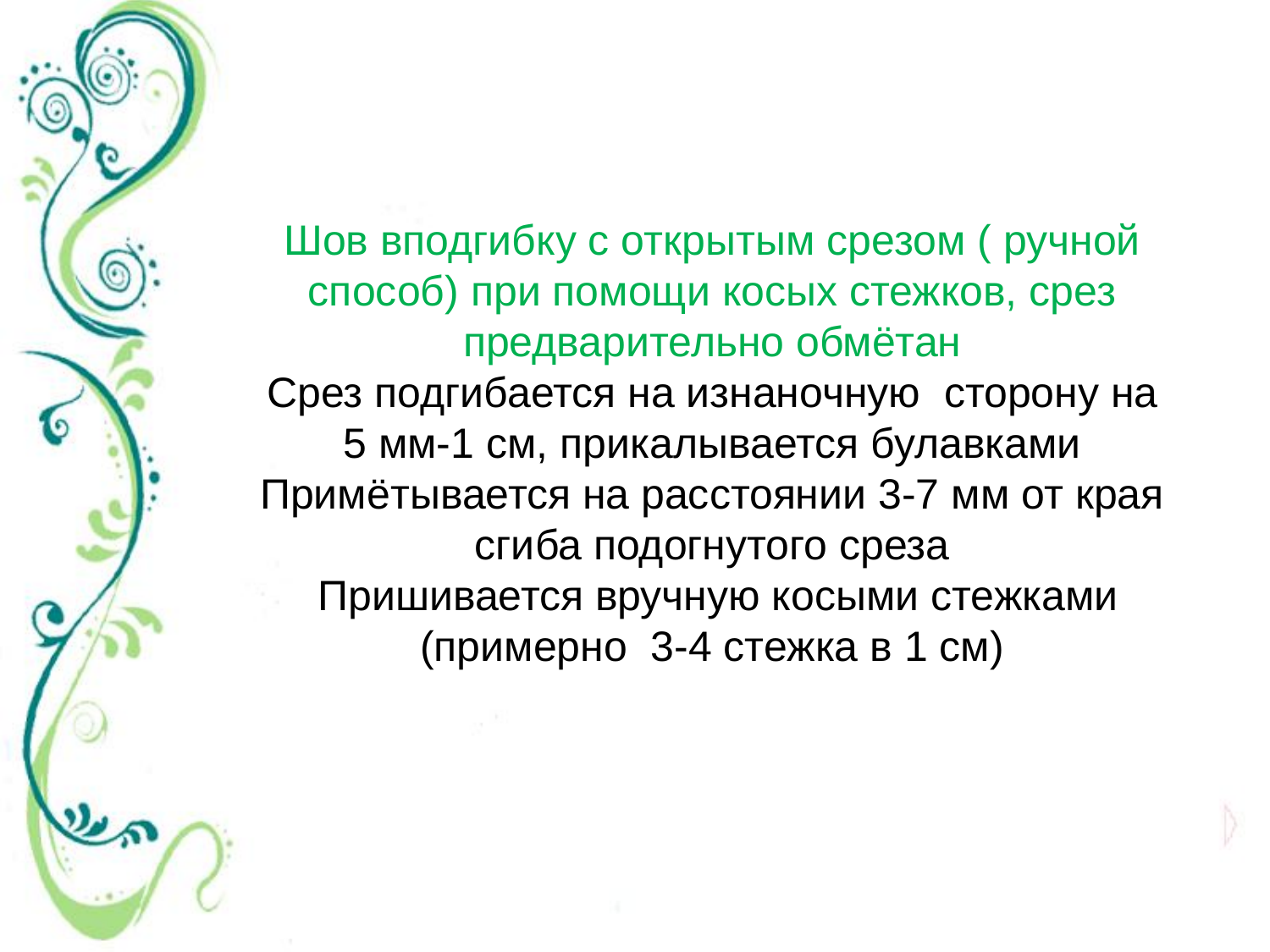

# Шов вподгибку с открытым срезом ( ручной способ) при помощи косых стежков, срез предварительно обмётан Срез подгибается на изнаночную  сторону на 5 мм-1 см, прикалывается булавками Примётывается на расстоянии 3-7 мм от края сгиба подогнутого среза Пришивается вручную косыми стежками (примерно  3-4 стежка в 1 см)